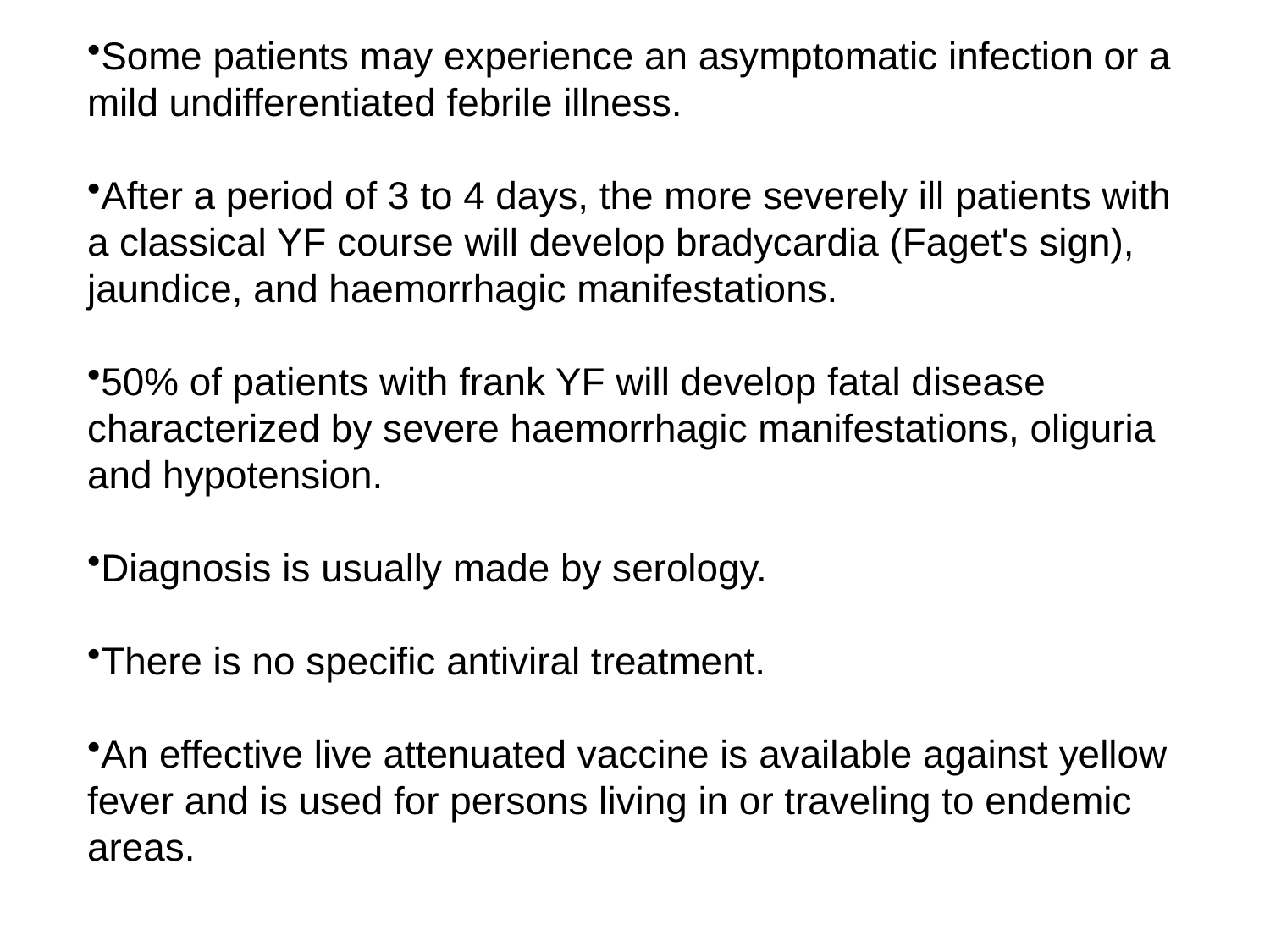

Some patients may experience an asymptomatic infection or a mild undifferentiated febrile illness.

After a period of 3 to 4 days, the more severely ill patients with a classical YF course will develop bradycardia (Faget's sign), jaundice, and haemorrhagic manifestations.

50% of patients with frank YF will develop fatal disease characterized by severe haemorrhagic manifestations, oliguria and hypotension.

Diagnosis is usually made by serology.

There is no specific antiviral treatment.

An effective live attenuated vaccine is available against yellow fever and is used for persons living in or traveling to endemic areas.